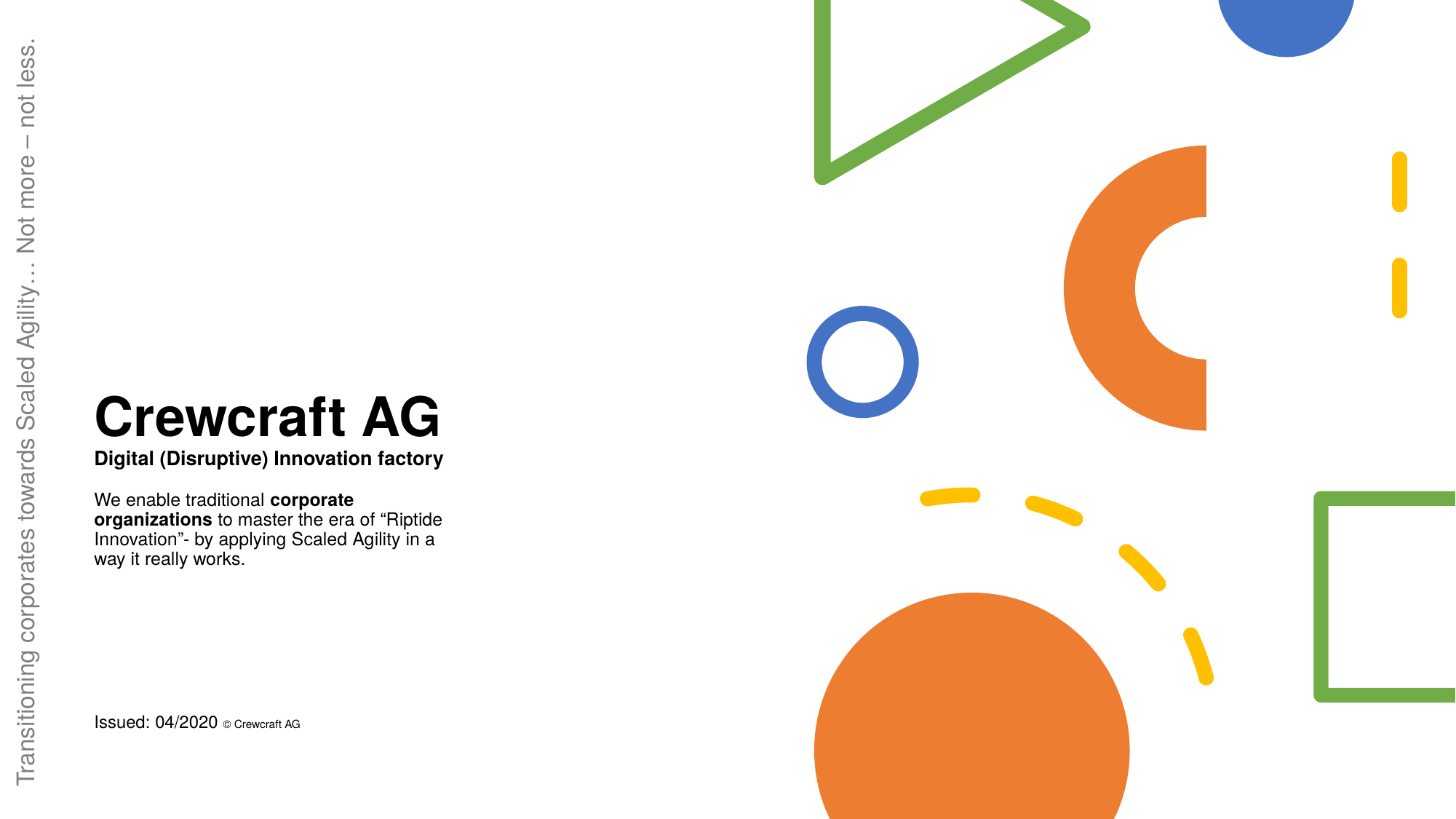

Transitioning corporates towards Scaled Agility… Not more – not less.
# Crewcraft AG Digital (Disruptive) Innovation factory We enable traditional corporate organizations to master the era of “Riptide Innovation”- by applying Scaled Agility in a way it really works.

Issued: 04/2020 © Crewcraft AG